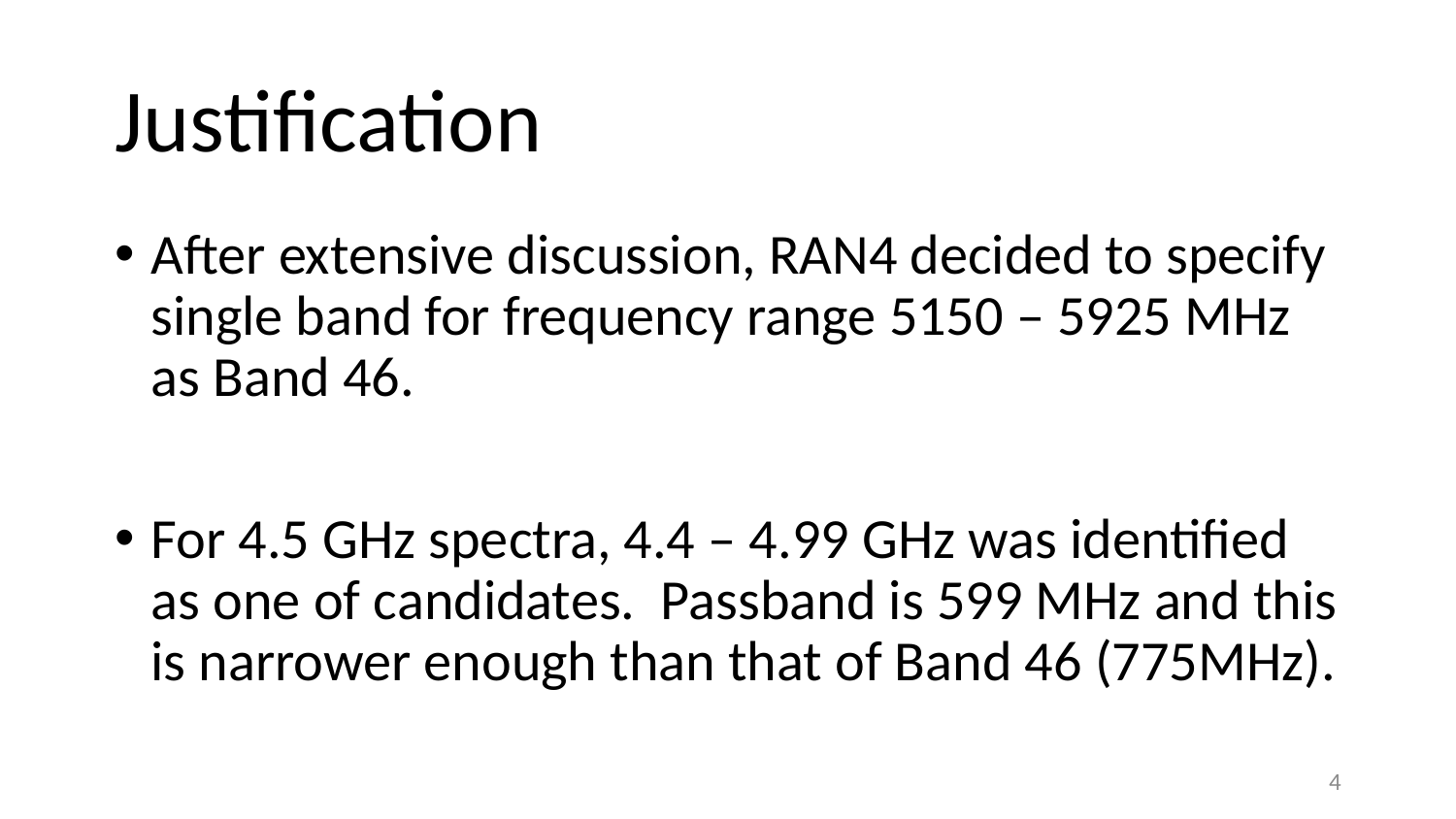

# Justification
After extensive discussion, RAN4 decided to specify single band for frequency range 5150 – 5925 MHz as Band 46.

For 4.5 GHz spectra, 4.4 – 4.99 GHz was identified as one of candidates.  Passband is 599 MHz and this is narrower enough than that of Band 46 (775MHz).
4